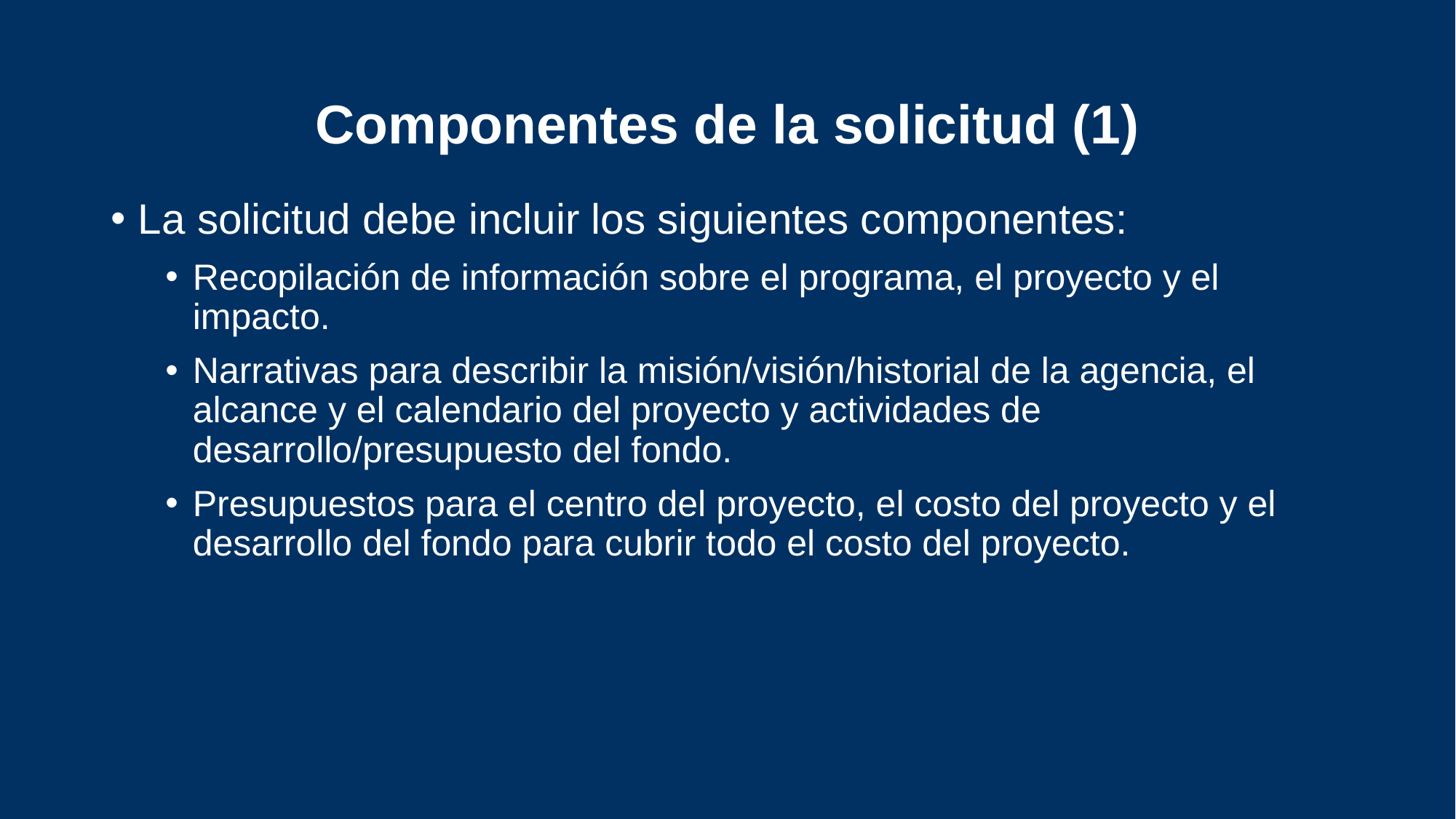

# Componentes de la solicitud (1)
La solicitud debe incluir los siguientes componentes:
Recopilación de información sobre el programa, el proyecto y el impacto.
Narrativas para describir la misión/visión/historial de la agencia, el alcance y el calendario del proyecto y actividades de desarrollo/presupuesto del fondo.
Presupuestos para el centro del proyecto, el costo del proyecto y el desarrollo del fondo para cubrir todo el costo del proyecto.